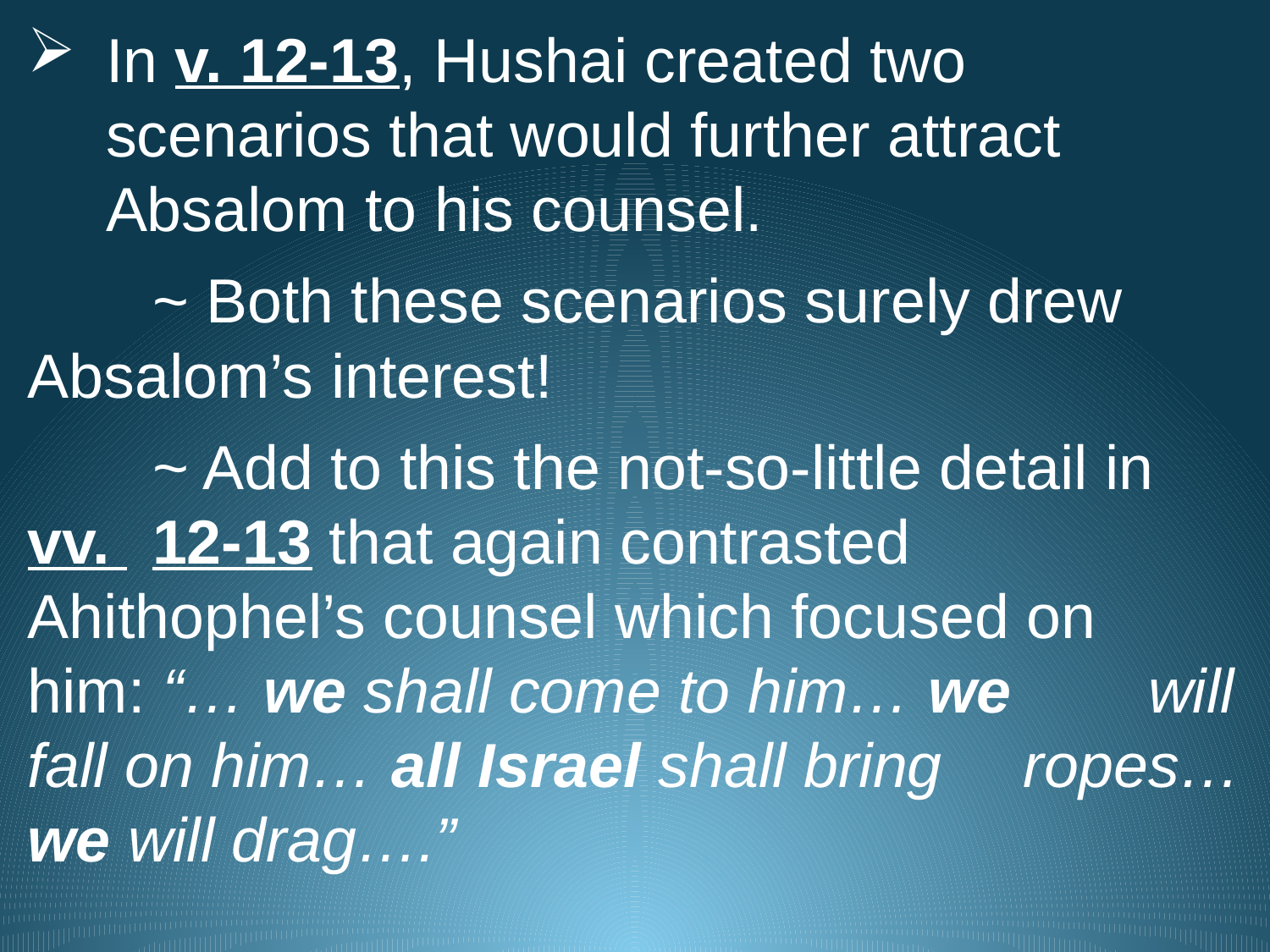

In v. 12-13, Hushai created two scenarios that would further attract Absalom to his counsel.
		~ Both these scenarios surely drew 						Absalom’s interest!
		~ Add to this the not-so-little detail in vv. 				12-13 that again contrasted 						Ahithophel’s counsel which focused on 				him: “… we shall come to him… we 					will fall on him… all Israel shall bring 				ropes… we will drag….”